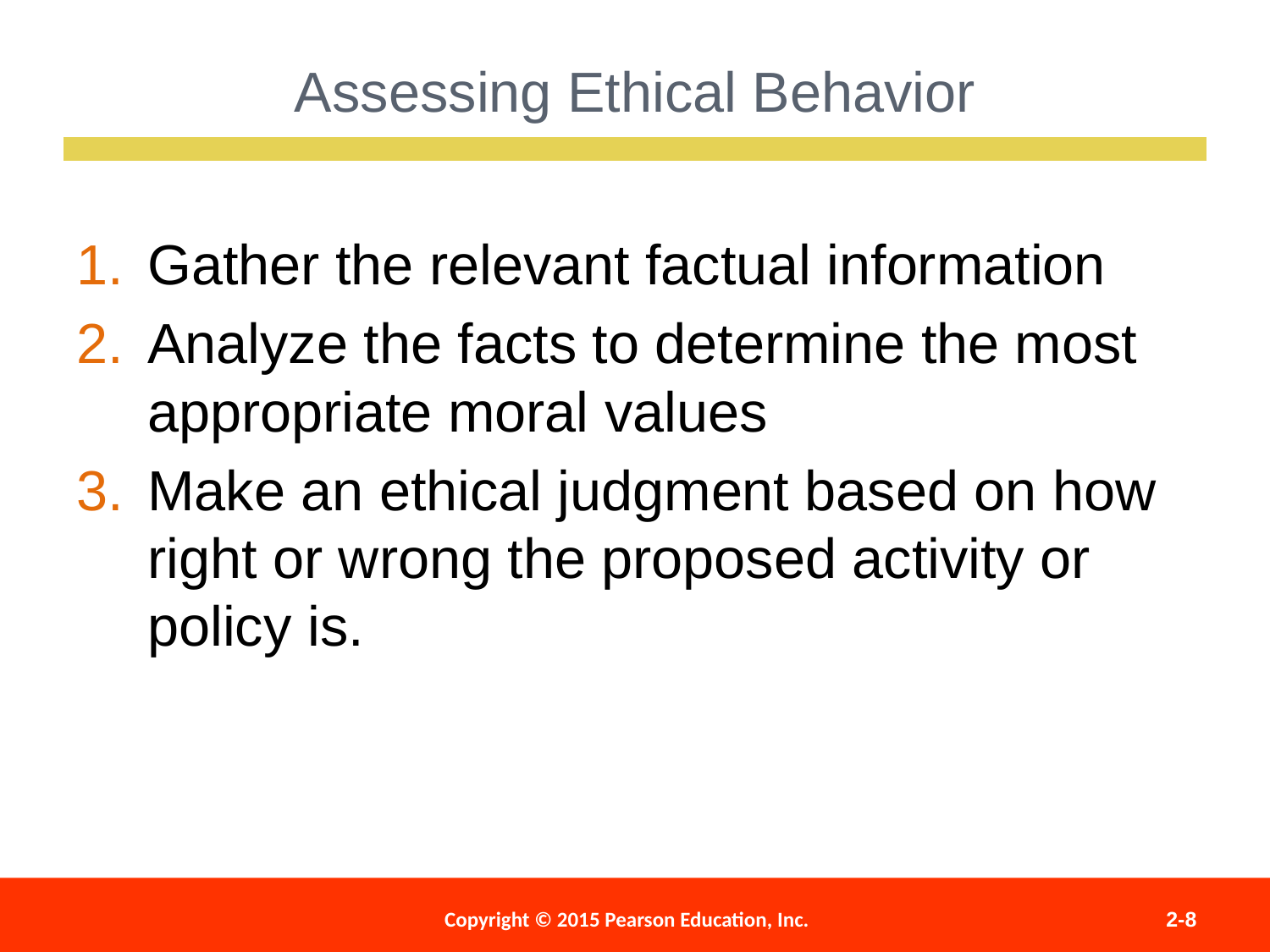

Assessing Ethical Behavior
Gather the relevant factual information
Analyze the facts to determine the most appropriate moral values
Make an ethical judgment based on how right or wrong the proposed activity or policy is.